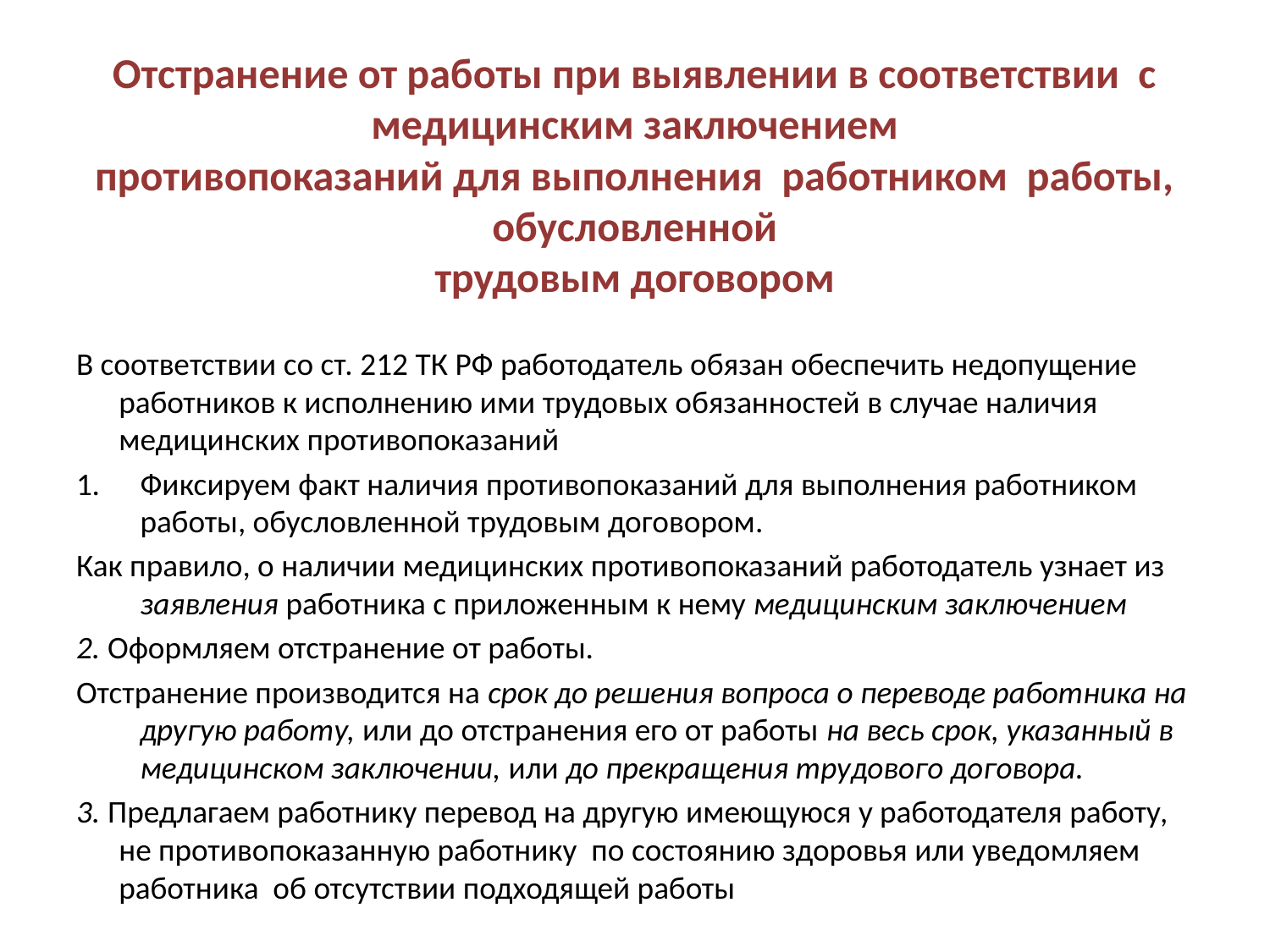

# Отстранение от работы при выявлении в соответствии  с медицинским заключением противопоказаний для выполнения  работником  работы, обусловленной трудовым договором
В соответствии со ст. 212 ТК РФ работодатель обязан обеспечить недопущение работников к исполнению ими трудовых обязанностей в случае наличия медицинских противопоказаний
Фиксируем факт наличия противопоказаний для выполнения работником работы, обусловленной трудовым договором.
Как правило, о наличии медицинских противопоказаний работодатель узнает из заявления работника с приложенным к нему медицинским заключением
2. Оформляем отстранение от работы.
Отстранение производится на срок до решения вопроса о переводе работника на другую работу, или до отстранения его от работы на весь срок, указанный в медицинском заключении, или до прекращения трудового договора.
3. Предлагаем работнику перевод на другую имеющуюся у работодателя работу, не противопоказанную работнику  по состоянию здоровья или уведомляем работника  об отсутствии подходящей работы